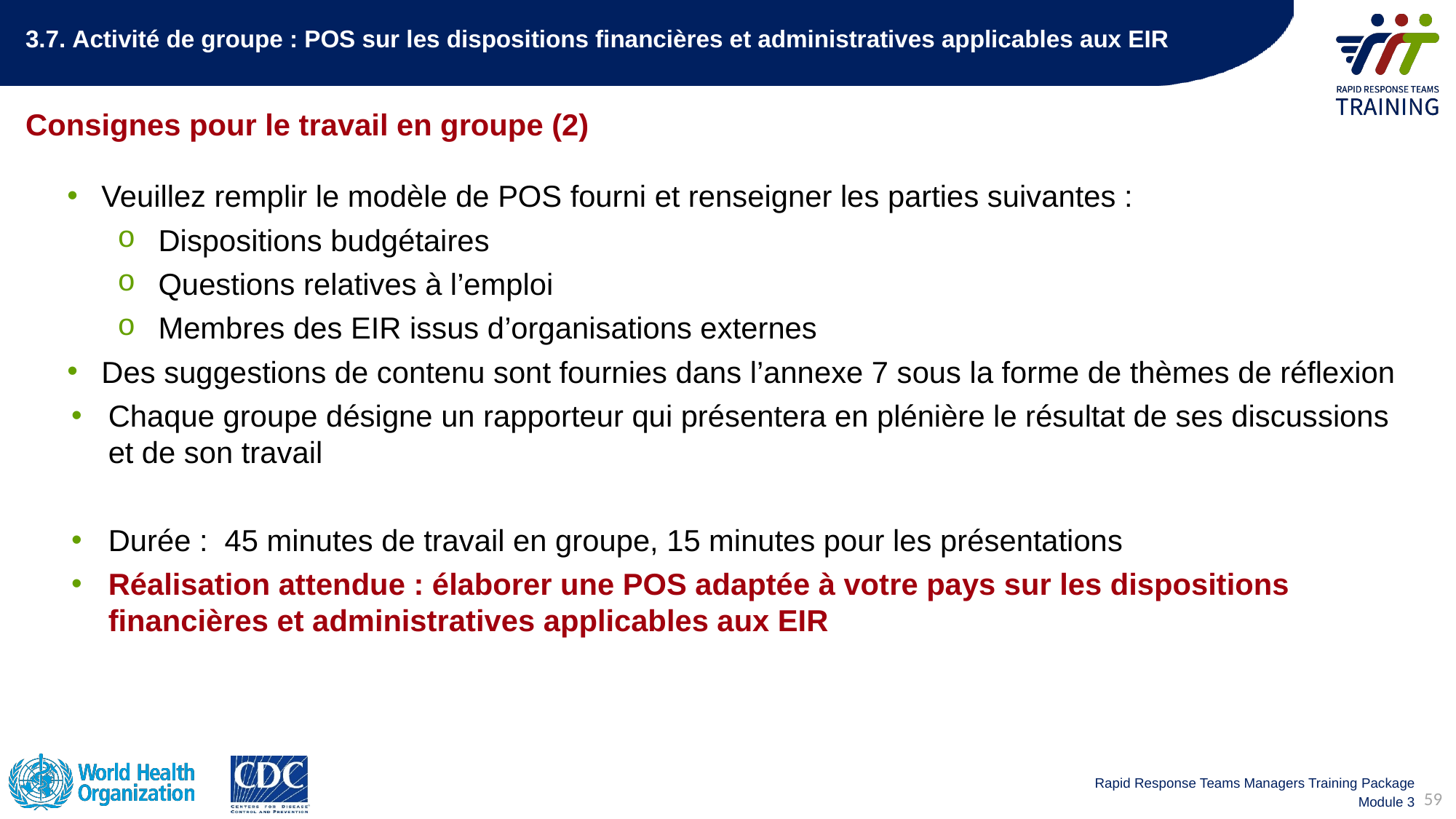

3.7. Activité de groupe : POS sur les dispositions financières et administratives applicables aux EIR
# Consignes pour le travail en groupe (2)
Veuillez remplir le modèle de POS fourni et renseigner les parties suivantes :
Dispositions budgétaires
Questions relatives à l’emploi
Membres des EIR issus d’organisations externes
Des suggestions de contenu sont fournies dans l’annexe 7 sous la forme de thèmes de réflexion
Chaque groupe désigne un rapporteur qui présentera en plénière le résultat de ses discussions et de son travail

Durée :  45 minutes de travail en groupe, 15 minutes pour les présentations
Réalisation attendue : élaborer une POS adaptée à votre pays sur les dispositions financières et administratives applicables aux EIR

59